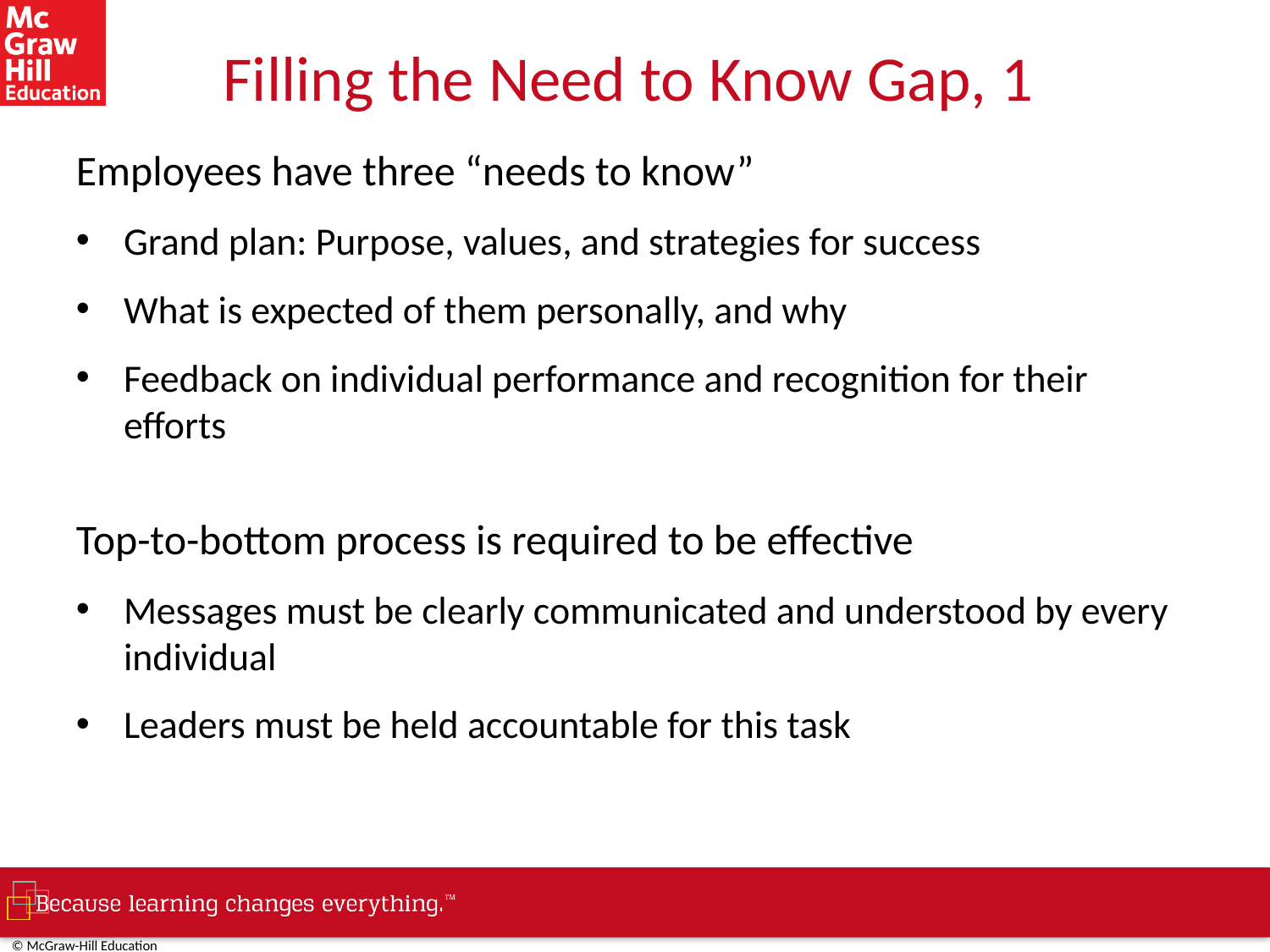

# Filling the Need to Know Gap, 1
Employees have three “needs to know”
Grand plan: Purpose, values, and strategies for success
What is expected of them personally, and why
Feedback on individual performance and recognition for their efforts

Top-to-bottom process is required to be effective
Messages must be clearly communicated and understood by every individual
Leaders must be held accountable for this task